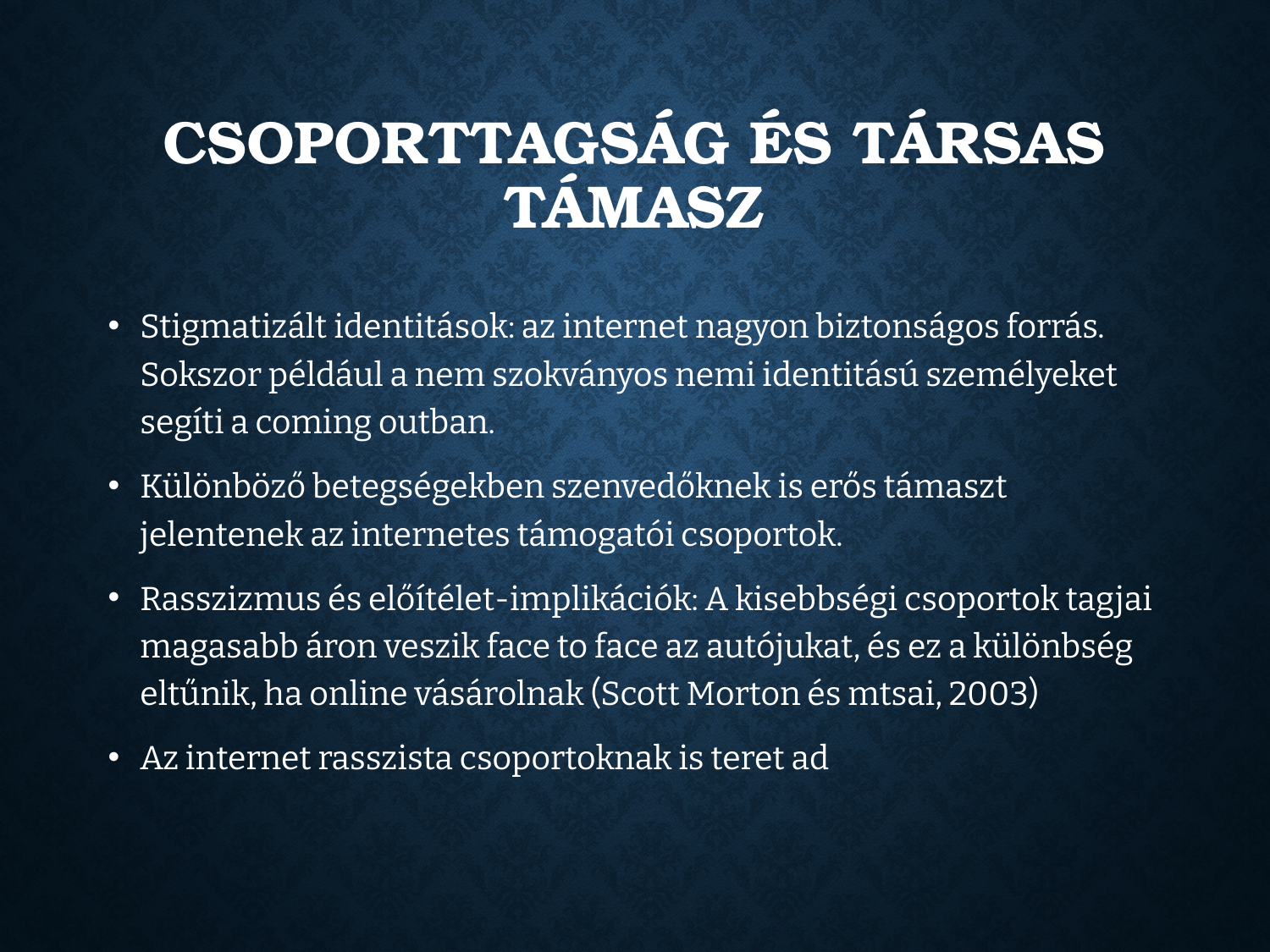

# Csoporttagság és társas támasz
Stigmatizált identitások: az internet nagyon biztonságos forrás. Sokszor például a nem szokványos nemi identitású személyeket segíti a coming outban.
Különböző betegségekben szenvedőknek is erős támaszt jelentenek az internetes támogatói csoportok.
Rasszizmus és előítélet-implikációk: A kisebbségi csoportok tagjai magasabb áron veszik face to face az autójukat, és ez a különbség eltűnik, ha online vásárolnak (Scott Morton és mtsai, 2003)
Az internet rasszista csoportoknak is teret ad